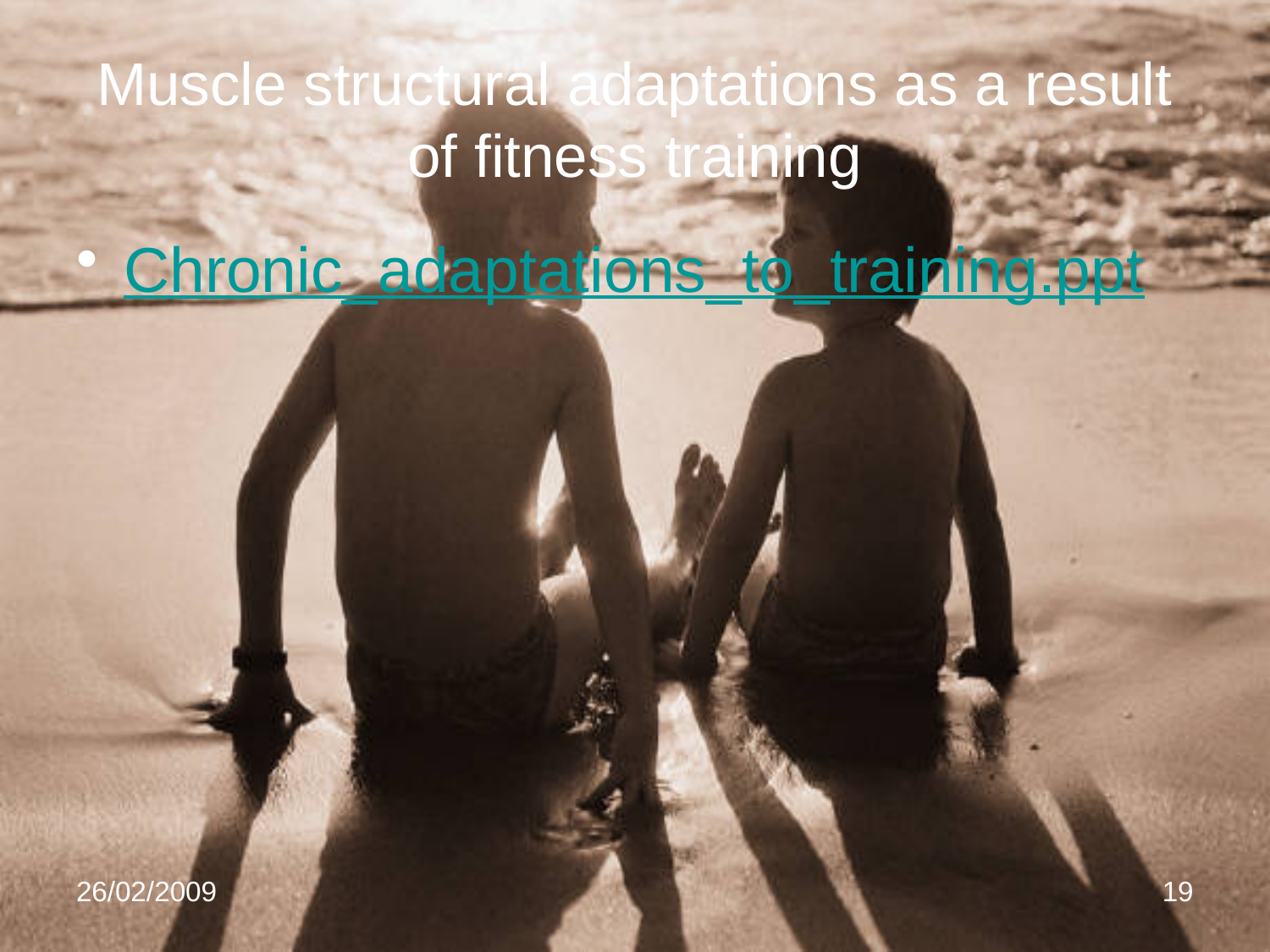

# Muscle structural adaptations as a result of fitness training
Chronic_adaptations_to_training.ppt
26/02/2009
19